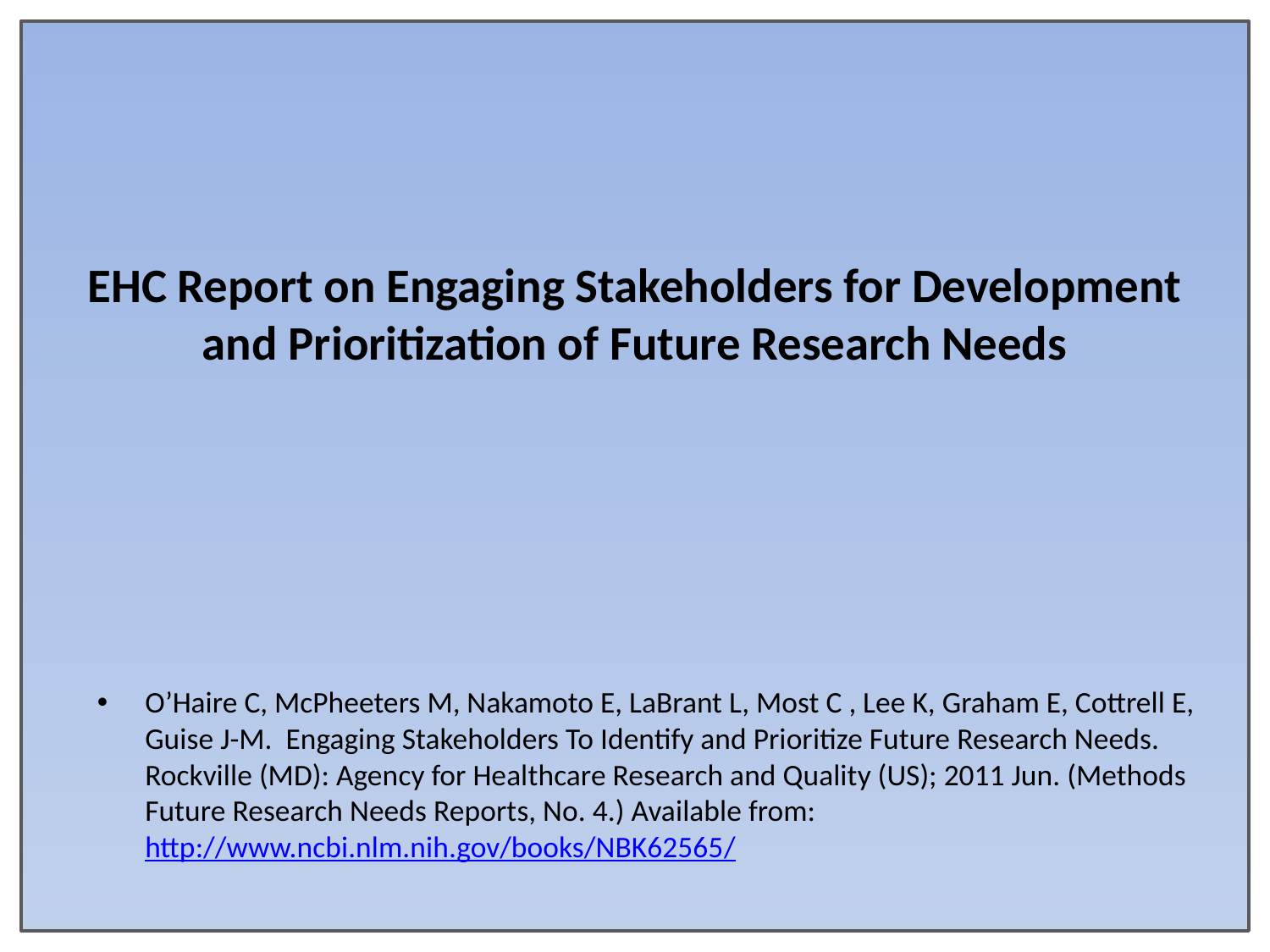

# EHC Report on Engaging Stakeholders for Development and Prioritization of Future Research Needs
O’Haire C, McPheeters M, Nakamoto E, LaBrant L, Most C , Lee K, Graham E, Cottrell E, Guise J-M.  Engaging Stakeholders To Identify and Prioritize Future Research Needs. Rockville (MD): Agency for Healthcare Research and Quality (US); 2011 Jun. (Methods Future Research Needs Reports, No. 4.) Available from: http://www.ncbi.nlm.nih.gov/books/NBK62565/